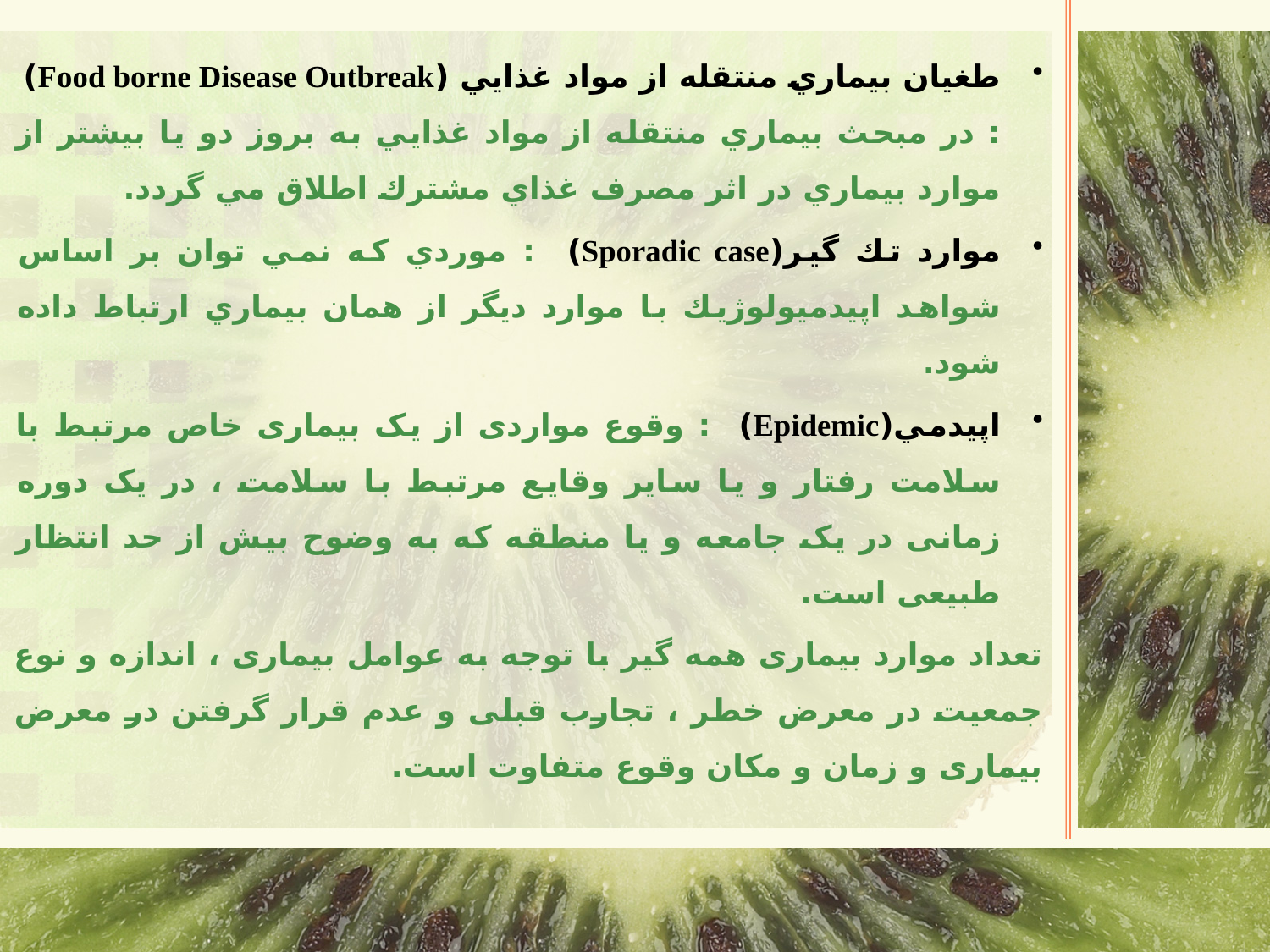

طغيان بيماري منتقله از مواد غذايي (Food borne Disease Outbreak)  : در مبحث بيماري منتقله از مواد غذايي به بروز دو يا بيشتر از موارد بيماري در اثر مصرف غذاي مشترك اطلاق مي گردد.
موارد تك گير(Sporadic case)  : موردي كه نمي توان بر اساس شواهد اپيدميولوژيك با موارد ديگر از همان بيماري ارتباط داده شود.
اپيدمي(Epidemic)  : وقوع مواردی از یک بیماری خاص مرتبط با سلامت رفتار و یا سایر وقایع مرتبط با سلامت ، در یک دوره زمانی در یک جامعه و یا منطقه که به وضوح بیش از حد انتظار طبیعی است.
تعداد موارد بیماری همه گیر با توجه به عوامل بیماری ، اندازه و نوع جمعیت در معرض خطر ، تجارب قبلی و عدم قرار گرفتن در معرض بیماری و زمان و مکان وقوع متفاوت است.